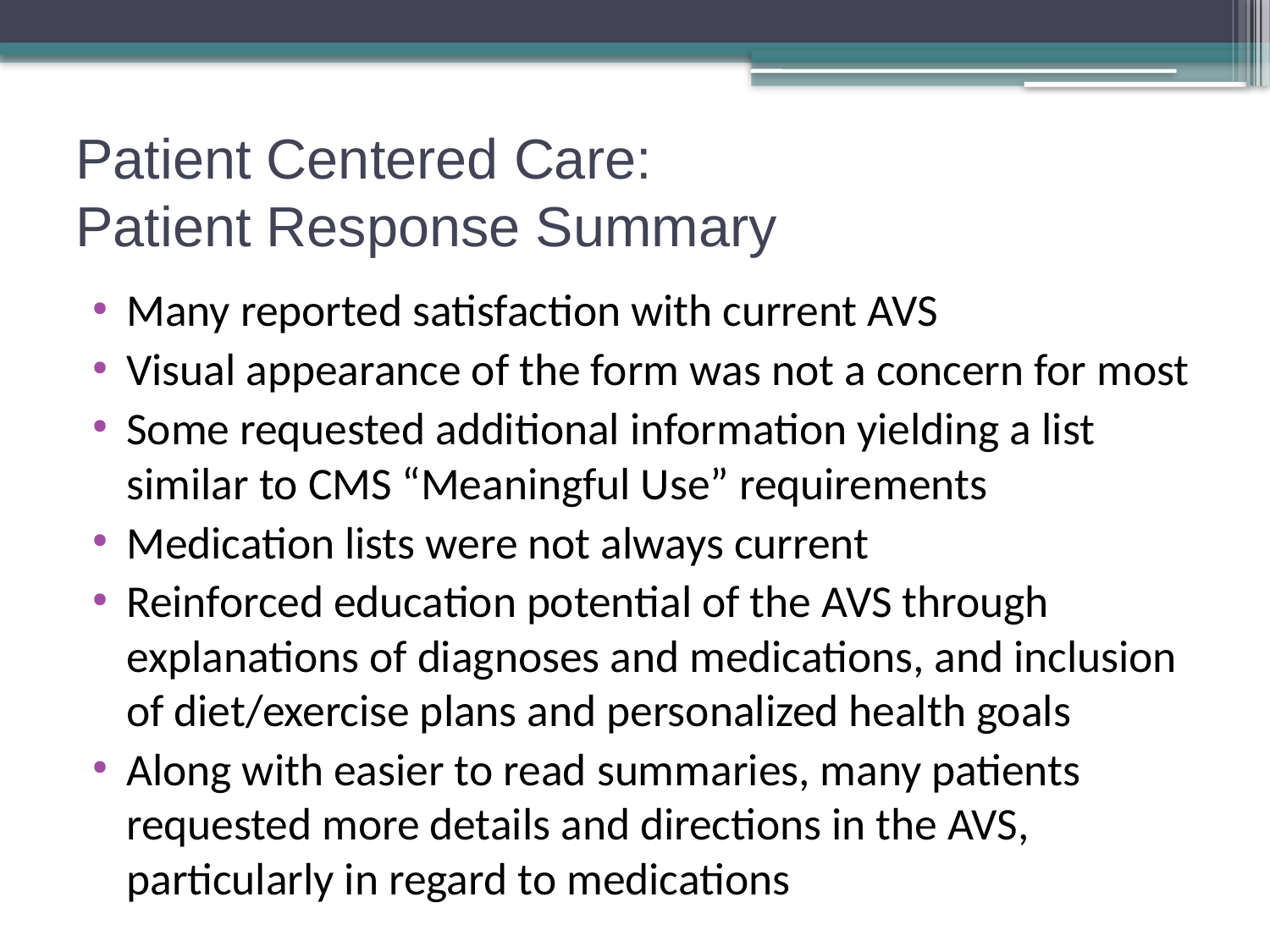

# Patient Centered Care: Patient Response Summary
Many reported satisfaction with current AVS
Visual appearance of the form was not a concern for most
Some requested additional information yielding a list similar to CMS “Meaningful Use” requirements
Medication lists were not always current
Reinforced education potential of the AVS through explanations of diagnoses and medications, and inclusion of diet/exercise plans and personalized health goals
Along with easier to read summaries, many patients requested more details and directions in the AVS, particularly in regard to medications